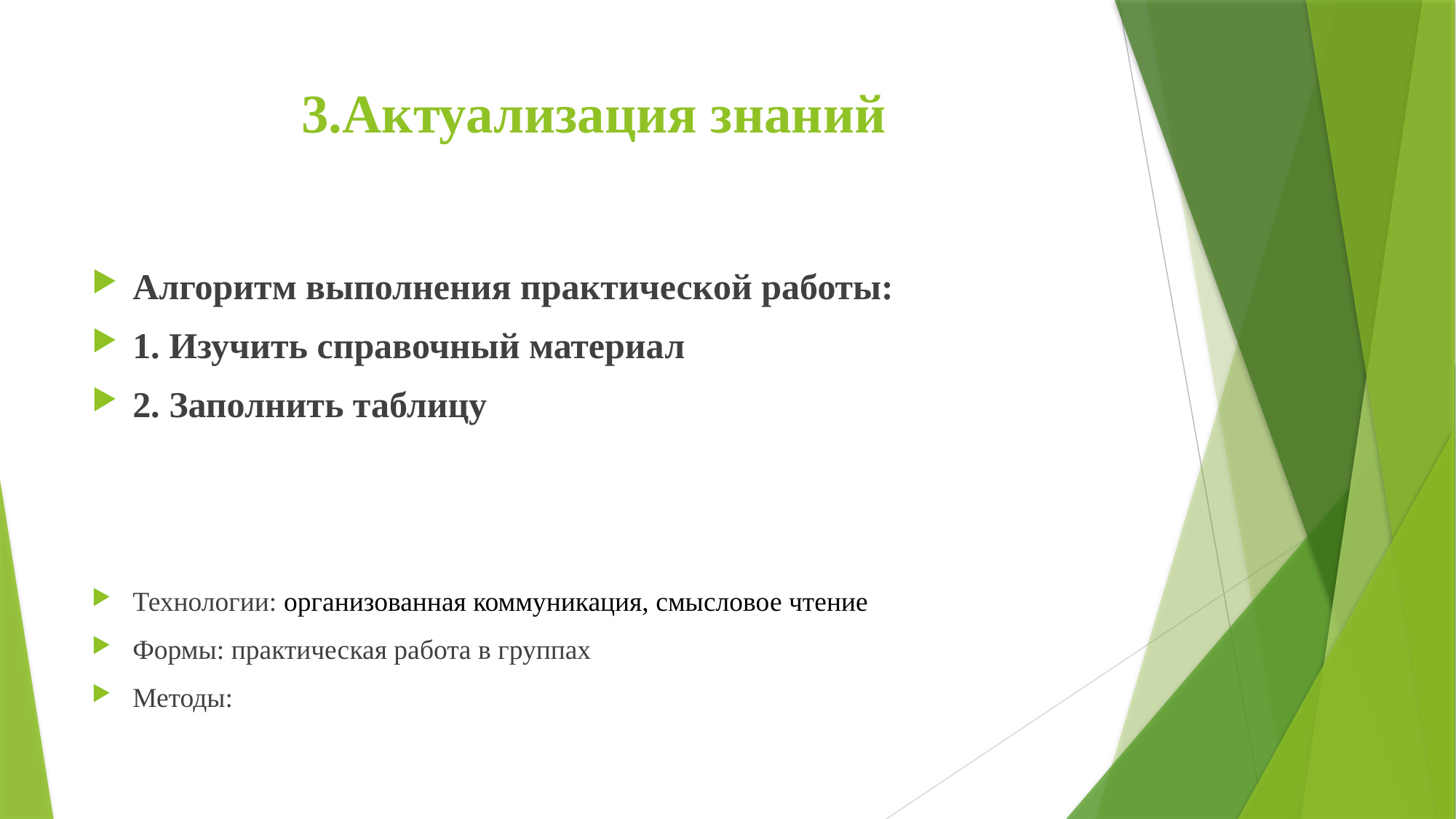

# 3.Актуализация знаний
Алгоритм выполнения практической работы:
1. Изучить справочный материал
2. Заполнить таблицу

Технологии: организованная коммуникация, смысловое чтение
Формы: практическая работа в группах
Методы: